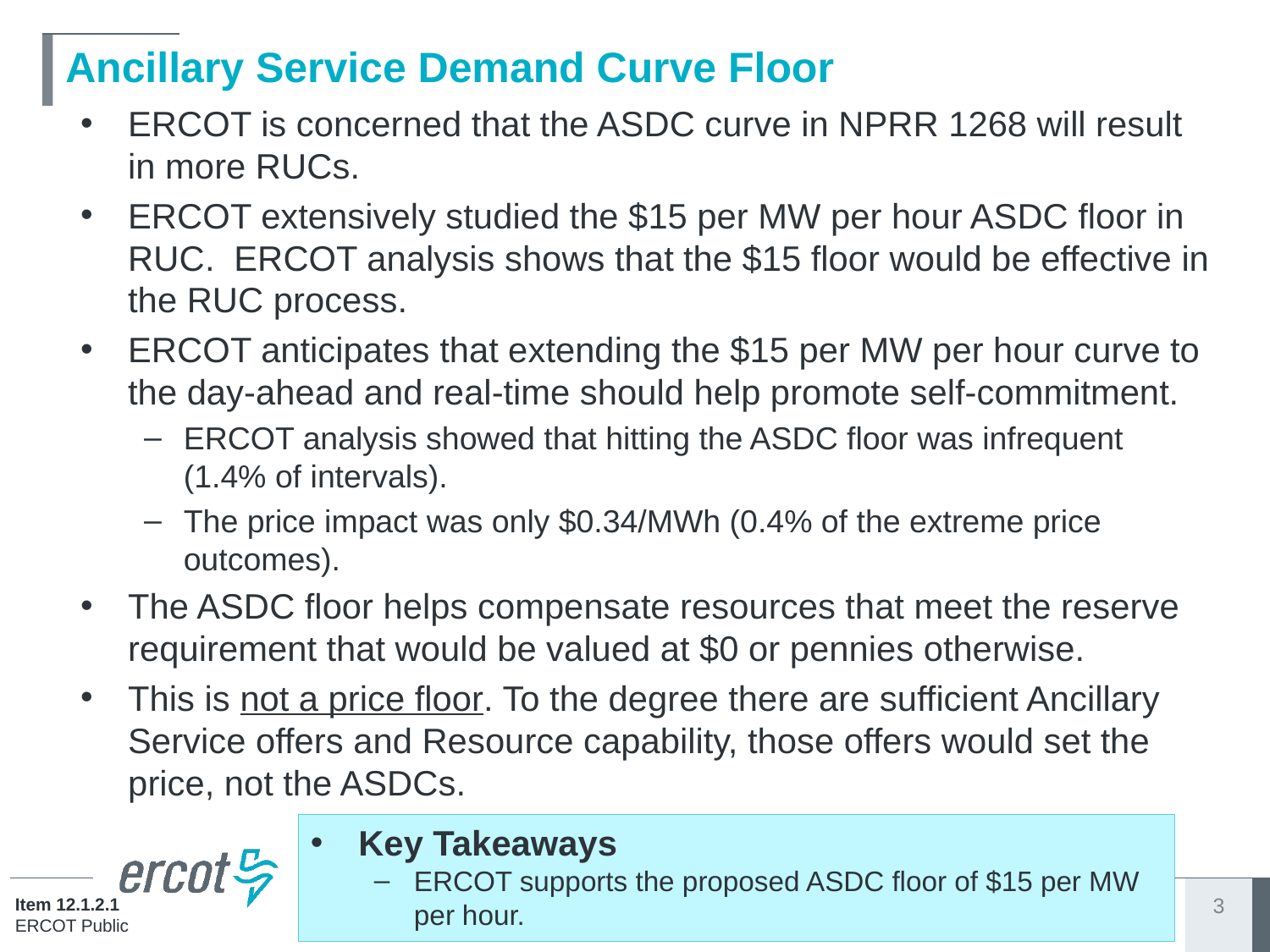

# Ancillary Service Demand Curve Floor
ERCOT is concerned that the ASDC curve in NPRR 1268 will result in more RUCs.
ERCOT extensively studied the $15 per MW per hour ASDC floor in RUC.  ERCOT analysis shows that the $15 floor would be effective in the RUC process.
ERCOT anticipates that extending the $15 per MW per hour curve to the day-ahead and real-time should help promote self-commitment.
ERCOT analysis showed that hitting the ASDC floor was infrequent (1.4% of intervals).
The price impact was only $0.34/MWh (0.4% of the extreme price outcomes).
The ASDC floor helps compensate resources that meet the reserve requirement that would be valued at $0 or pennies otherwise.
This is not a price floor. To the degree there are sufficient Ancillary Service offers and Resource capability, those offers would set the price, not the ASDCs.
Key Takeaways
ERCOT supports the proposed ASDC floor of $15 per MW per hour.

3